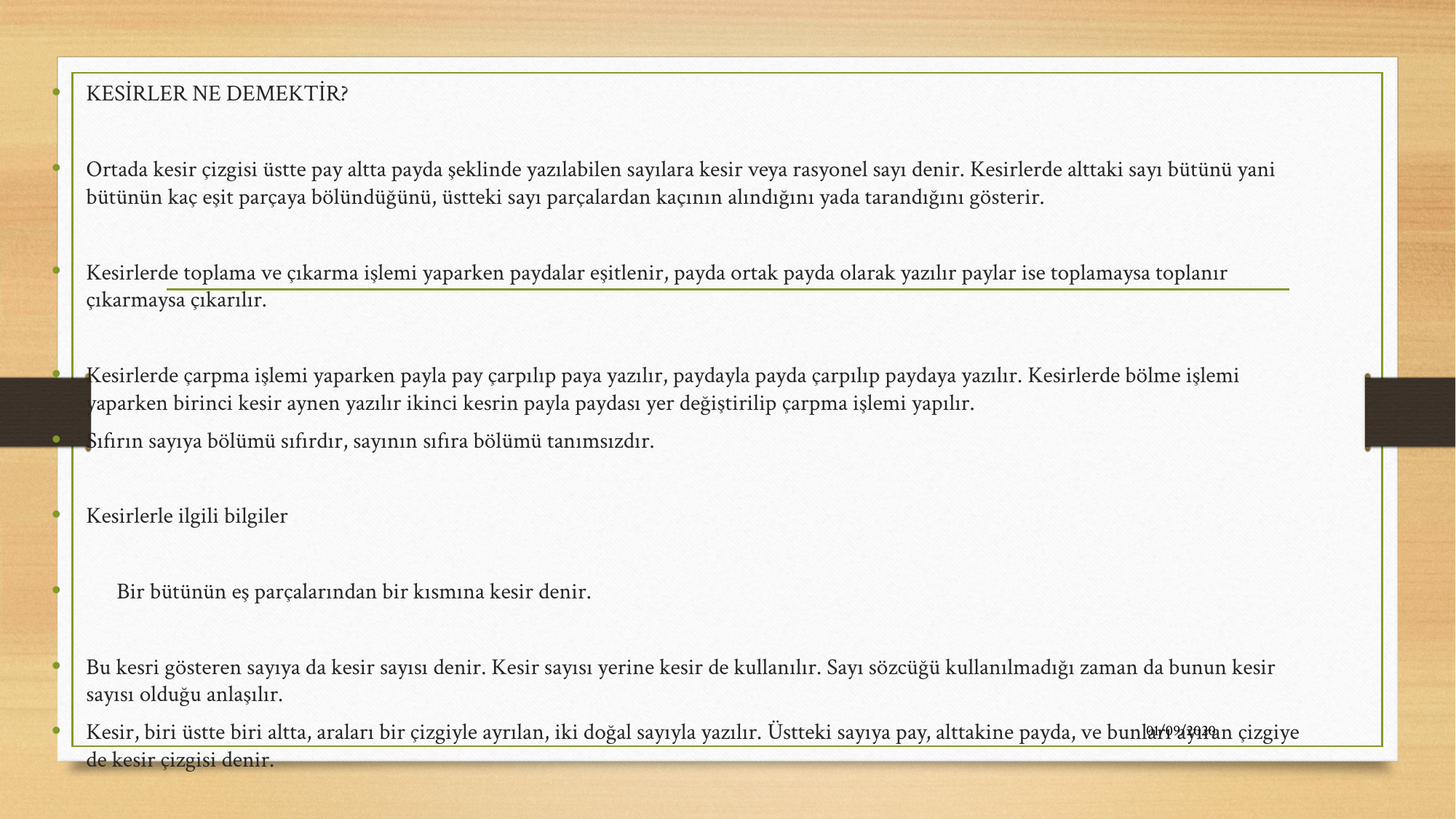

KESİRLER NE DEMEKTİR?

Ortada kesir çizgisi üstte pay altta payda şeklinde yazılabilen sayılara kesir veya rasyonel sayı denir. Kesirlerde alttaki sayı bütünü yani bütünün kaç eşit parçaya bölündüğünü, üstteki sayı parçalardan kaçının alındığını yada tarandığını gösterir.

Kesirlerde toplama ve çıkarma işlemi yaparken paydalar eşitlenir, payda ortak payda olarak yazılır paylar ise toplamaysa toplanır çıkarmaysa çıkarılır.

Kesirlerde çarpma işlemi yaparken payla pay çarpılıp paya yazılır, paydayla payda çarpılıp paydaya yazılır. Kesirlerde bölme işlemi yaparken birinci kesir aynen yazılır ikinci kesrin payla paydası yer değiştirilip çarpma işlemi yapılır.
Sıfırın sayıya bölümü sıfırdır, sayının sıfıra bölümü tanımsızdır.

Kesirlerle ilgili bilgiler

      Bir bütünün eş parçalarından bir kısmına kesir denir.

Bu kesri gösteren sayıya da kesir sayısı denir. Kesir sayısı yerine kesir de kullanılır. Sayı sözcüğü kullanılmadığı zaman da bunun kesir sayısı olduğu anlaşılır.
Kesir, biri üstte biri altta, araları bir çizgiyle ayrılan, iki doğal sayıyla yazılır. Üstteki sayıya pay, alttakine payda, ve bunları ayıran çizgiye de kesir çizgisi denir.

01/09/2020